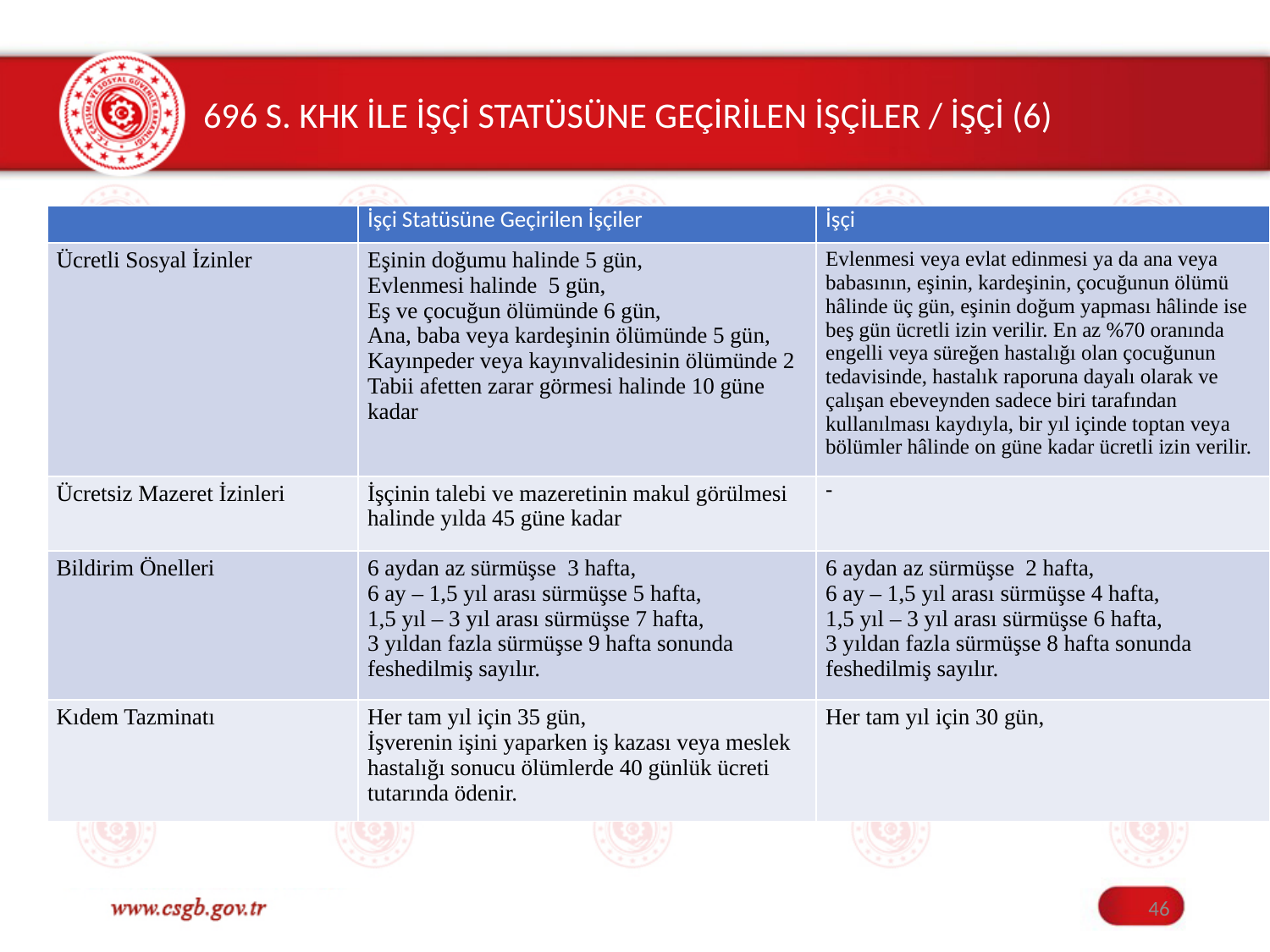

# 696 S. KHK İLE İŞÇİ STATÜSÜNE GEÇİRİLEN İŞÇİLER / İŞÇİ (6)
|  | İşçi Statüsüne Geçirilen İşçiler | İşçi |
| --- | --- | --- |
| Ücretli Sosyal İzinler | Eşinin doğumu halinde 5 gün, Evlenmesi halinde 5 gün, Eş ve çocuğun ölümünde 6 gün, Ana, baba veya kardeşinin ölümünde 5 gün, Kayınpeder veya kayınvalidesinin ölümünde 2 Tabii afetten zarar görmesi halinde 10 güne kadar | Evlenmesi veya evlat edinmesi ya da ana veya babasının, eşinin, kardeşinin, çocuğunun ölümü hâlinde üç gün, eşinin doğum yapması hâlinde ise beş gün ücretli izin verilir. En az %70 oranında engelli veya süreğen hastalığı olan çocuğunun tedavisinde, hastalık raporuna dayalı olarak ve çalışan ebeveynden sadece biri tarafından kullanılması kaydıyla, bir yıl içinde toptan veya bölümler hâlinde on güne kadar ücretli izin verilir. |
| Ücretsiz Mazeret İzinleri | İşçinin talebi ve mazeretinin makul görülmesi halinde yılda 45 güne kadar | - |
| Bildirim Önelleri | 6 aydan az sürmüşse 3 hafta, 6 ay – 1,5 yıl arası sürmüşse 5 hafta, 1,5 yıl – 3 yıl arası sürmüşse 7 hafta, 3 yıldan fazla sürmüşse 9 hafta sonunda feshedilmiş sayılır. | 6 aydan az sürmüşse 2 hafta, 6 ay – 1,5 yıl arası sürmüşse 4 hafta, 1,5 yıl – 3 yıl arası sürmüşse 6 hafta, 3 yıldan fazla sürmüşse 8 hafta sonunda feshedilmiş sayılır. |
| Kıdem Tazminatı | Her tam yıl için 35 gün, İşverenin işini yaparken iş kazası veya meslek hastalığı sonucu ölümlerde 40 günlük ücreti tutarında ödenir. | Her tam yıl için 30 gün, |

46